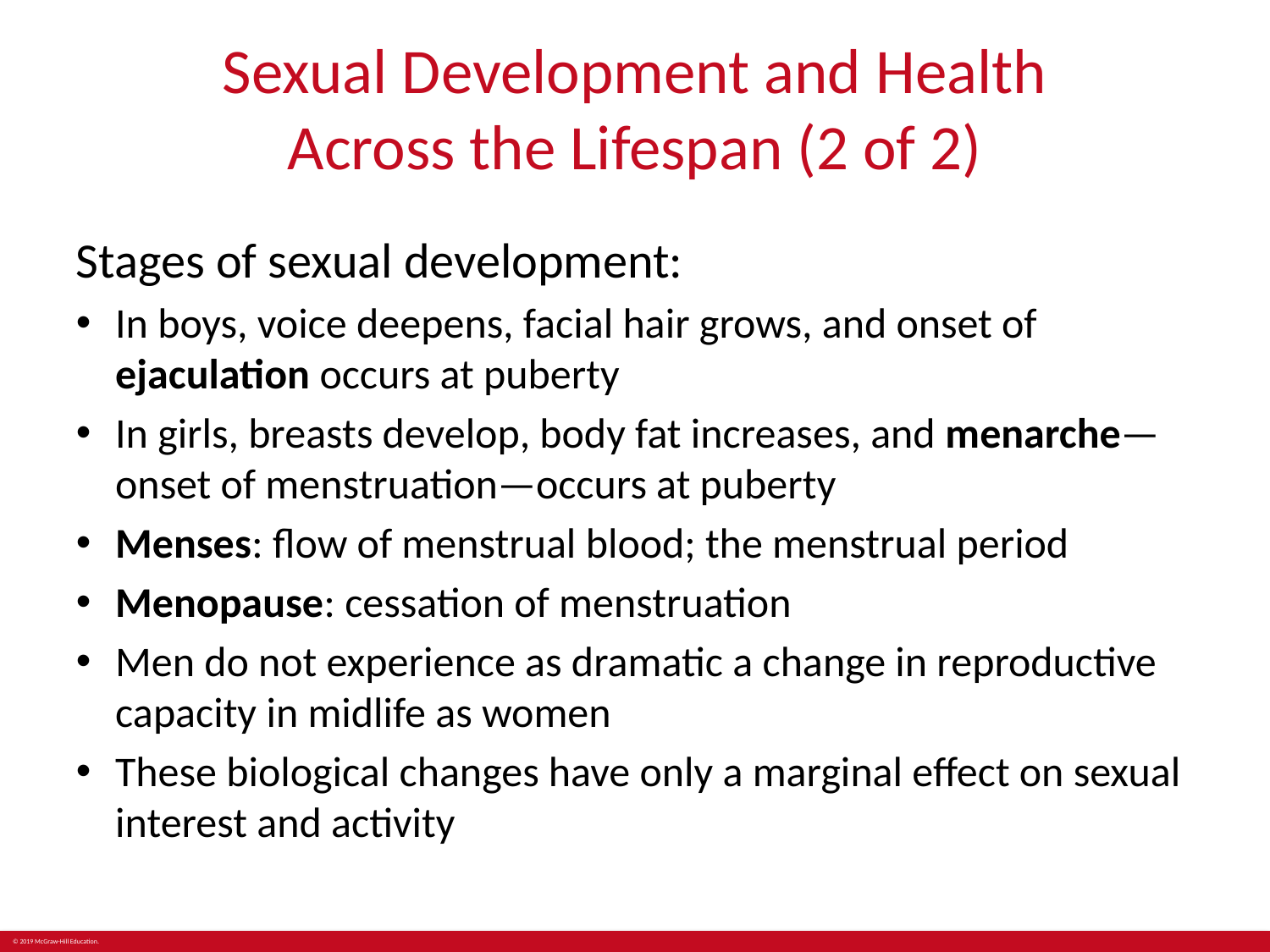

# Sexual Development and Health Across the Lifespan (2 of 2)
Stages of sexual development:
In boys, voice deepens, facial hair grows, and onset of ejaculation occurs at puberty
In girls, breasts develop, body fat increases, and menarche—onset of menstruation—occurs at puberty
Menses: flow of menstrual blood; the menstrual period
Menopause: cessation of menstruation
Men do not experience as dramatic a change in reproductive capacity in midlife as women
These biological changes have only a marginal effect on sexual interest and activity